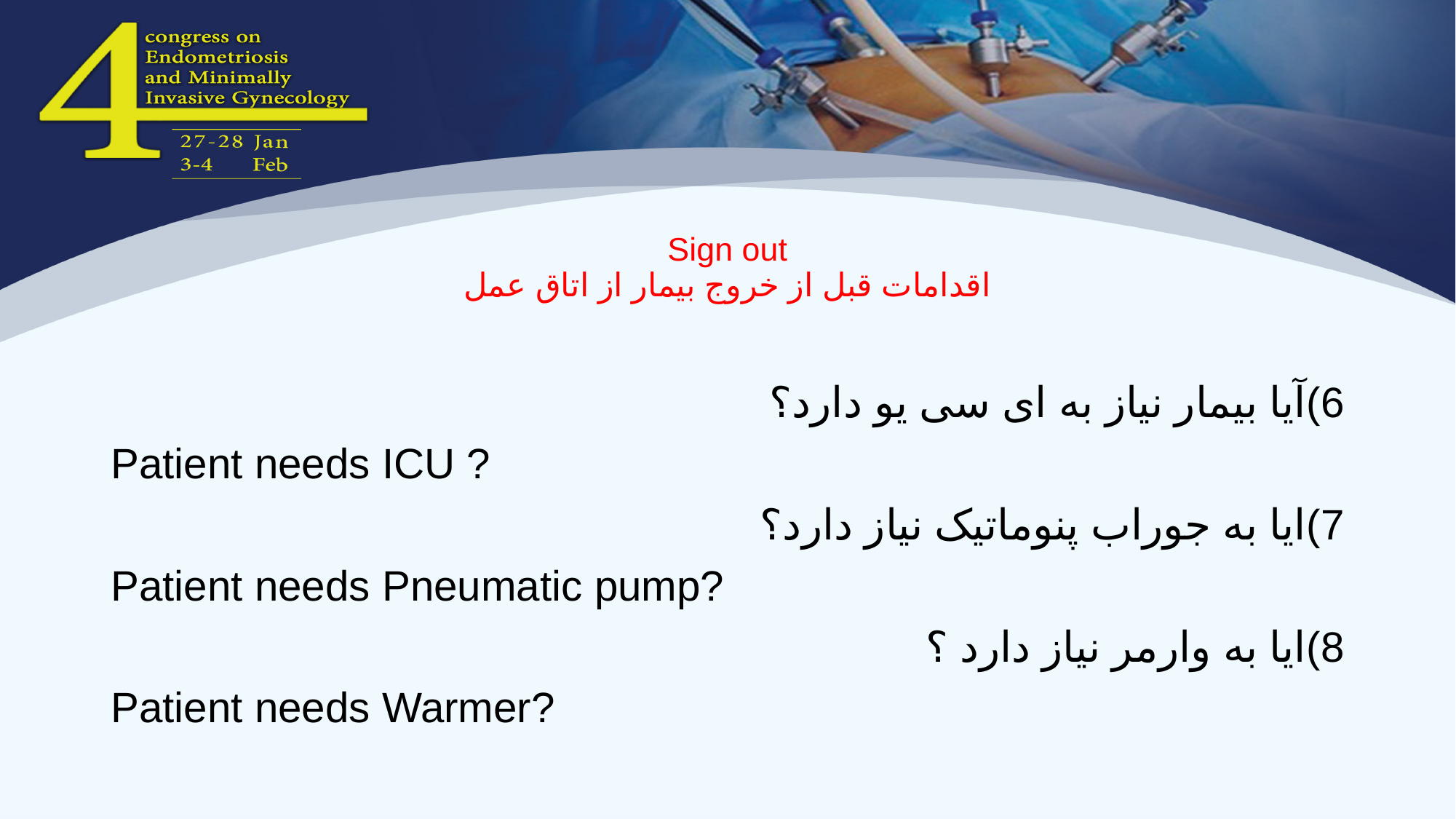

# Sign out اقدامات قبل از خروج بیمار از اتاق عمل
6)آیا بیمار نیاز به ای سی یو دارد؟
Patient needs ICU ?
7)ایا به جوراب پنوماتیک نیاز دارد؟
Patient needs Pneumatic pump?
8)ایا به وارمر نیاز دارد ؟
Patient needs Warmer?